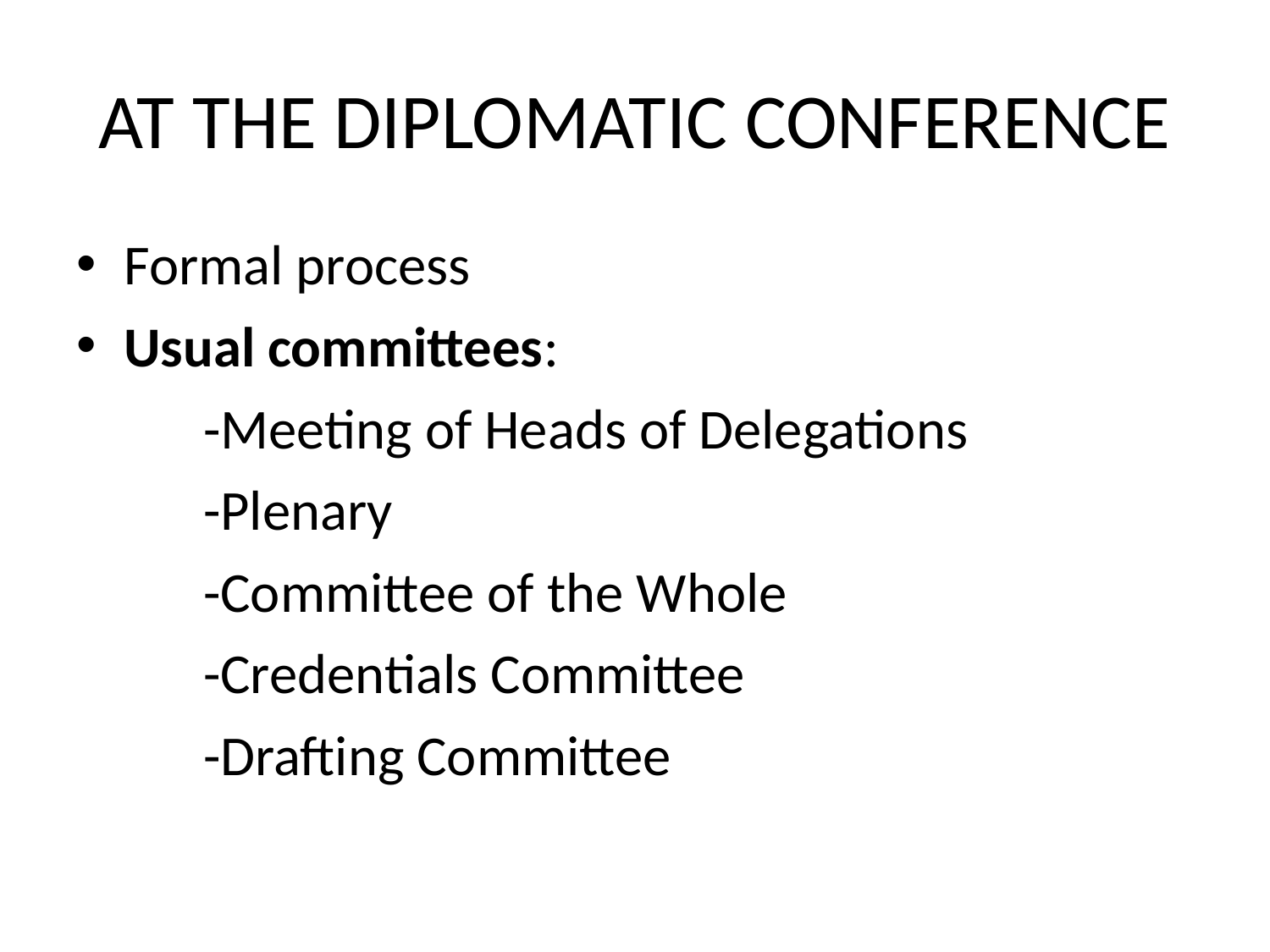

# AT THE DIPLOMATIC CONFERENCE
Formal process
Usual committees:
	-Meeting of Heads of Delegations
	-Plenary
	-Committee of the Whole
	-Credentials Committee
	-Drafting Committee